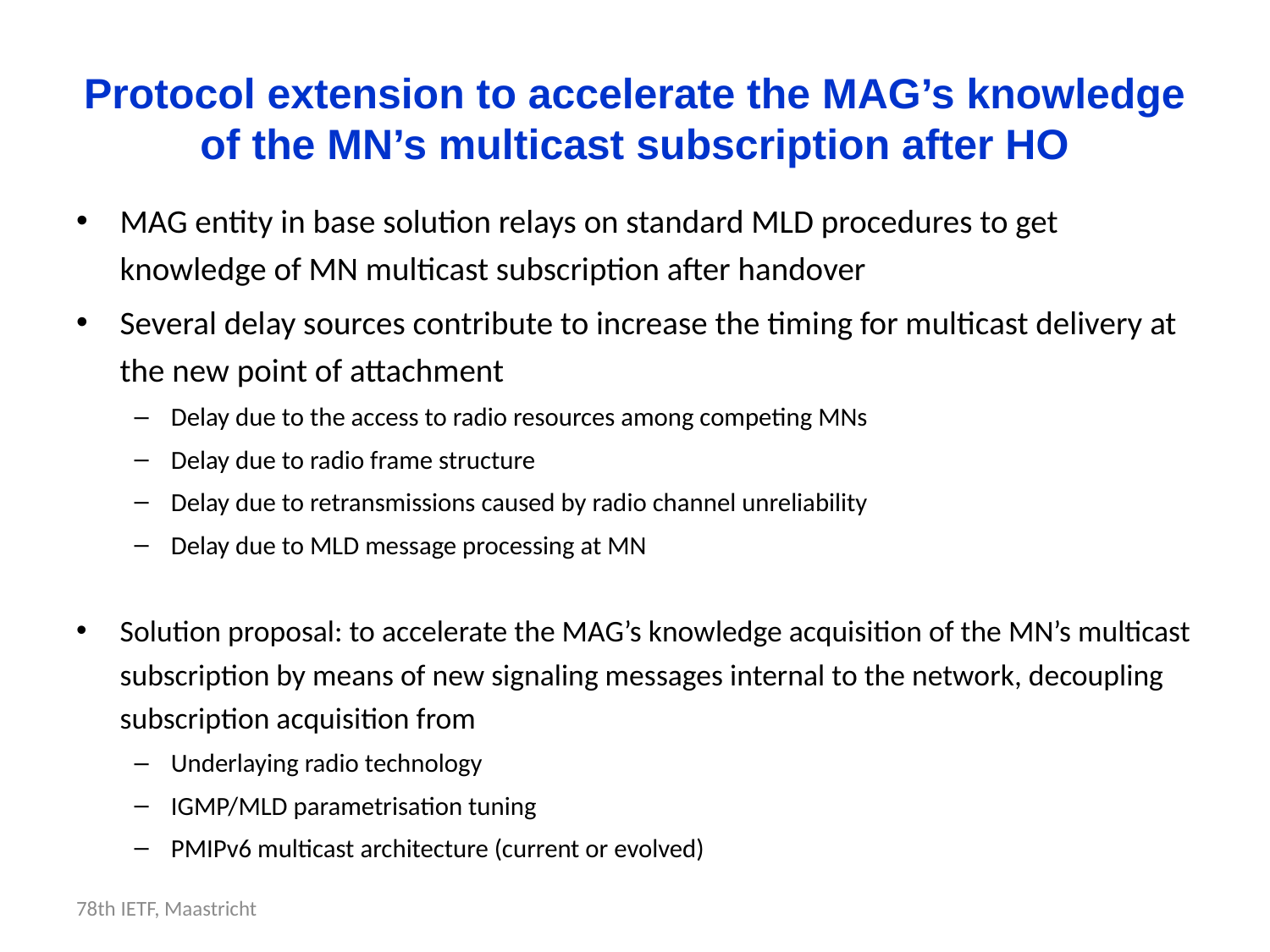

# Protocol extension to accelerate the MAG’s knowledge of the MN’s multicast subscription after HO
MAG entity in base solution relays on standard MLD procedures to get knowledge of MN multicast subscription after handover
Several delay sources contribute to increase the timing for multicast delivery at the new point of attachment
Delay due to the access to radio resources among competing MNs
Delay due to radio frame structure
Delay due to retransmissions caused by radio channel unreliability
Delay due to MLD message processing at MN

Solution proposal: to accelerate the MAG’s knowledge acquisition of the MN’s multicast subscription by means of new signaling messages internal to the network, decoupling subscription acquisition from
Underlaying radio technology
IGMP/MLD parametrisation tuning
PMIPv6 multicast architecture (current or evolved)
78th IETF, Maastricht